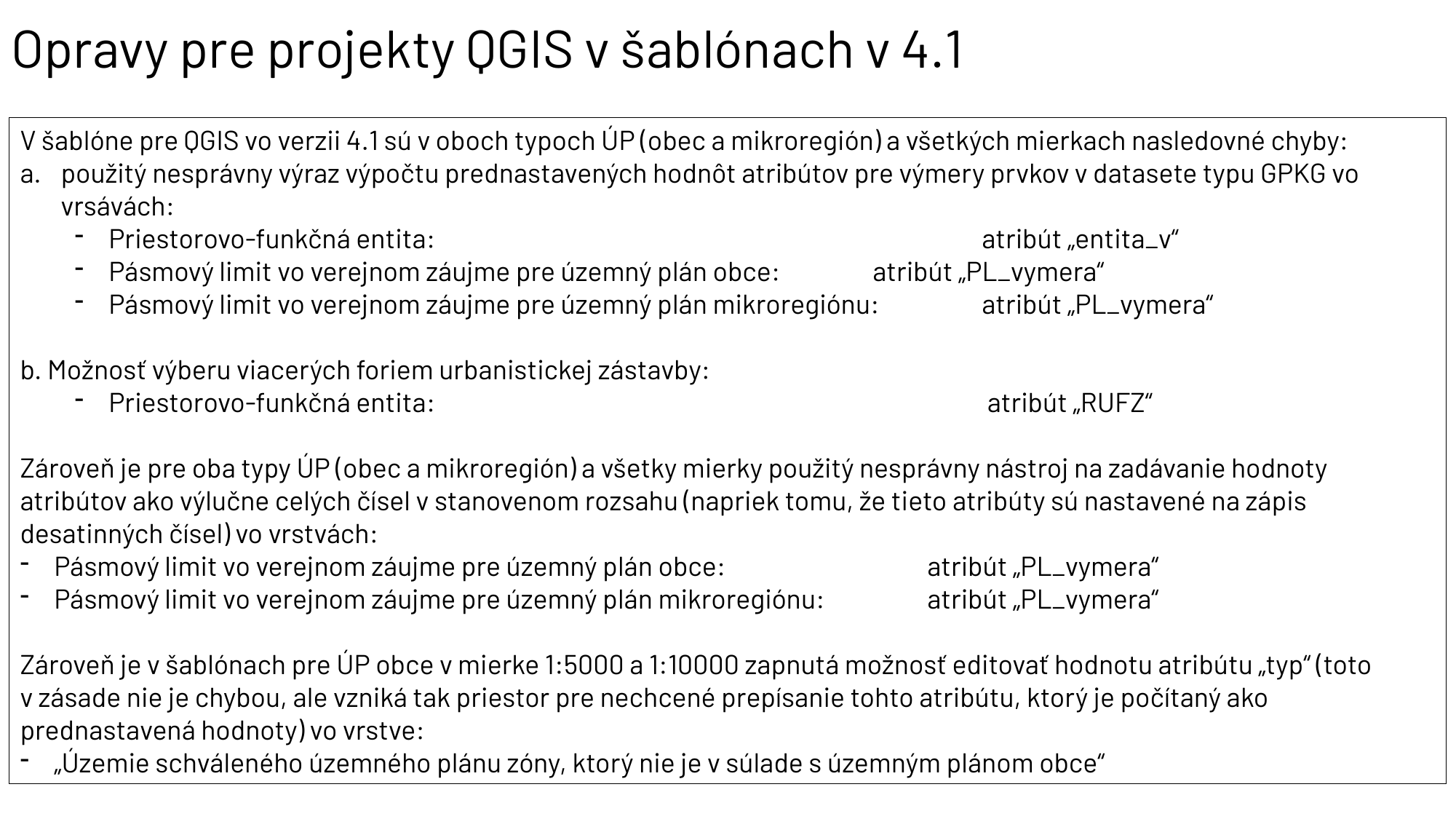

# Opravy pre projekty QGIS v šablónach v 4.1
V šablóne pre QGIS vo verzii 4.1 sú v oboch typoch ÚP (obec a mikroregión) a všetkých mierkach nasledovné chyby:
použitý nesprávny výraz výpočtu prednastavených hodnôt atribútov pre výmery prvkov v datasete typu GPKG vo vrsávách:
Priestorovo-funkčná entita: 					atribút „entita_v“
Pásmový limit vo verejnom záujme pre územný plán obce: 	atribút „PL_vymera“
Pásmový limit vo verejnom záujme pre územný plán mikroregiónu: 	atribút „PL_vymera“

b. Možnosť výberu viacerých foriem urbanistickej zástavby:
Priestorovo-funkčná entita: 					 atribút „RUFZ“

Zároveň je pre oba typy ÚP (obec a mikroregión) a všetky mierky použitý nesprávny nástroj na zadávanie hodnoty atribútov ako výlučne celých čísel v stanovenom rozsahu (napriek tomu, že tieto atribúty sú nastavené na zápis desatinných čísel) vo vrstvách:
Pásmový limit vo verejnom záujme pre územný plán obce: 		atribút „PL_vymera“
Pásmový limit vo verejnom záujme pre územný plán mikroregiónu: 	atribút „PL_vymera“

Zároveň je v šablónach pre ÚP obce v mierke 1:5000 a 1:10000 zapnutá možnosť editovať hodnotu atribútu „typ“ (toto v zásade nie je chybou, ale vzniká tak priestor pre nechcené prepísanie tohto atribútu, ktorý je počítaný ako prednastavená hodnoty) vo vrstve:
„Územie schváleného územného plánu zóny, ktorý nie je v súlade s územným plánom obce“